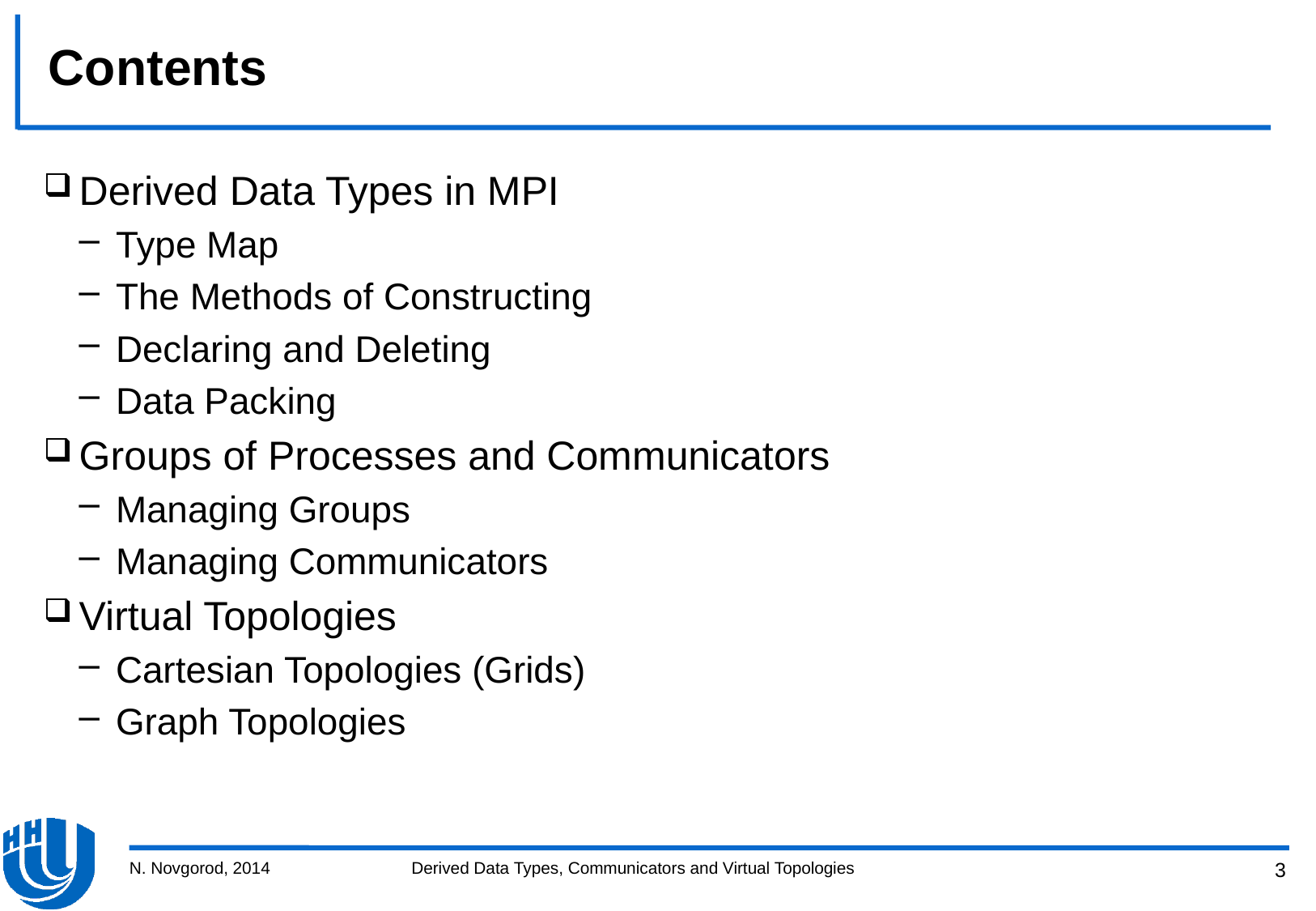

# Contents
Derived Data Types in MPI
Type Map
The Methods of Constructing
Declaring and Deleting
Data Packing
Groups of Processes and Communicators
Managing Groups
Managing Communicators
Virtual Topologies
Cartesian Topologies (Grids)
Graph Topologies

N. Novgorod, 2014
Derived Data Types, Communicators and Virtual Topologies
3